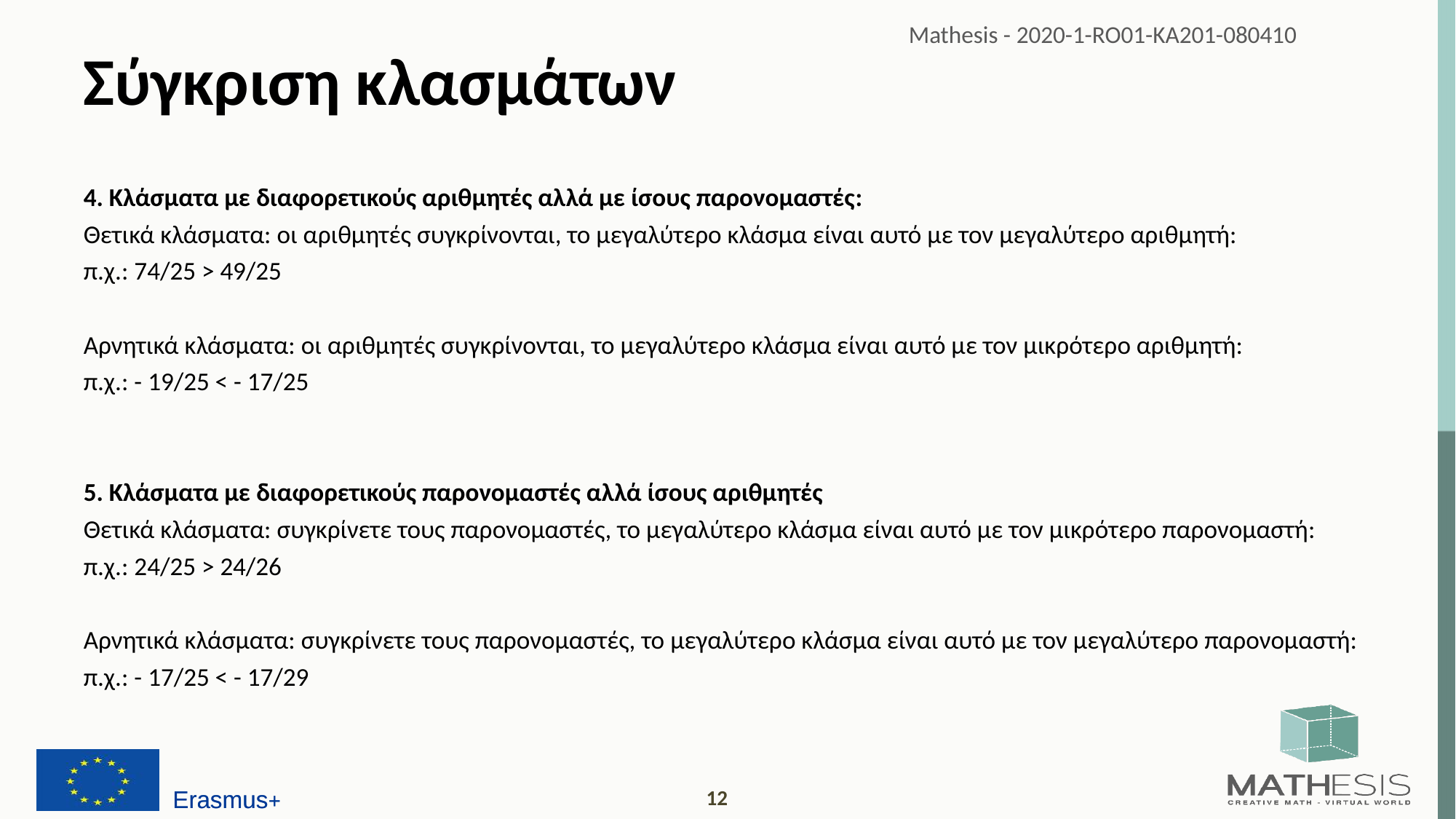

# Σύγκριση κλασμάτων

4. Κλάσματα με διαφορετικούς αριθμητές αλλά με ίσους παρονομαστές:
Θετικά κλάσματα: οι αριθμητές συγκρίνονται, το μεγαλύτερο κλάσμα είναι αυτό με τον μεγαλύτερο αριθμητή:
π.χ.: 74/25 > 49/25

Αρνητικά κλάσματα: οι αριθμητές συγκρίνονται, το μεγαλύτερο κλάσμα είναι αυτό με τον μικρότερο αριθμητή:
π.χ.: - 19/25 < - 17/25

5. Κλάσματα με διαφορετικούς παρονομαστές αλλά ίσους αριθμητές
Θετικά κλάσματα: συγκρίνετε τους παρονομαστές, το μεγαλύτερο κλάσμα είναι αυτό με τον μικρότερο παρονομαστή:
π.χ.: 24/25 > 24/26

Αρνητικά κλάσματα: συγκρίνετε τους παρονομαστές, το μεγαλύτερο κλάσμα είναι αυτό με τον μεγαλύτερο παρονομαστή:
π.χ.: - 17/25 < - 17/29